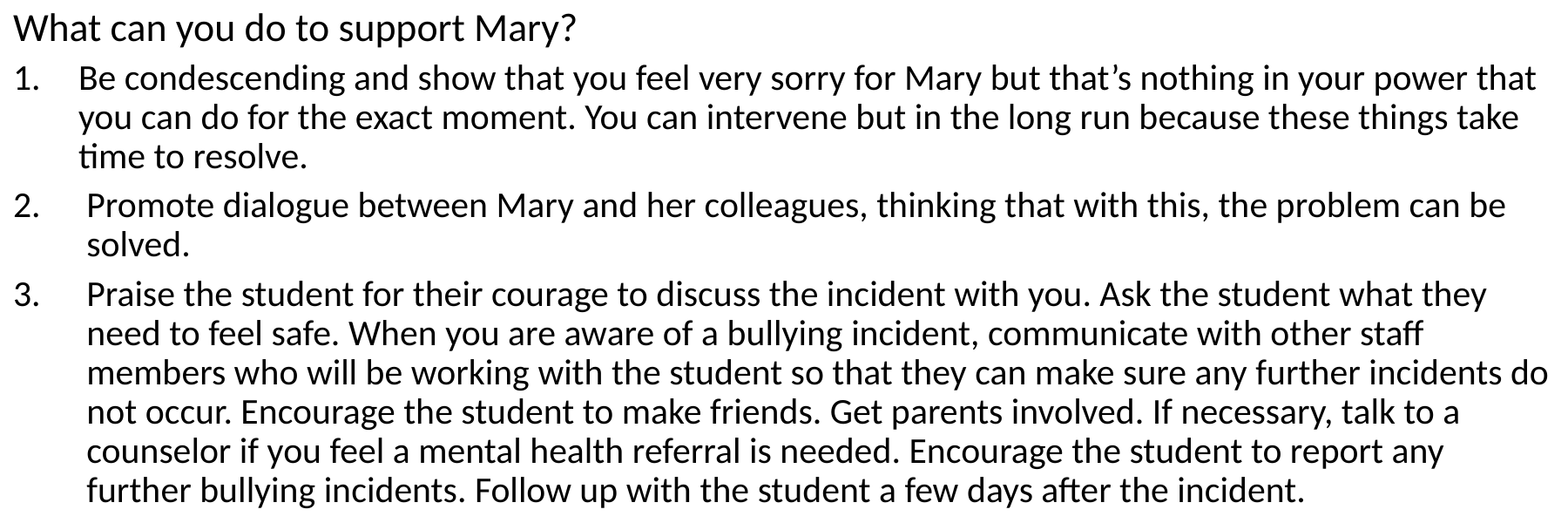

What can you do to support Mary?
Be condescending and show that you feel very sorry for Mary but that’s nothing in your power that you can do for the exact moment. You can intervene but in the long run because these things take time to resolve.
Promote dialogue between Mary and her colleagues, thinking that with this, the problem can be solved.
Praise the student for their courage to discuss the incident with you. Ask the student what they need to feel safe. When you are aware of a bullying incident, communicate with other staff members who will be working with the student so that they can make sure any further incidents do not occur. Encourage the student to make friends. Get parents involved. If necessary, talk to a counselor if you feel a mental health referral is needed. Encourage the student to report any further bullying incidents. Follow up with the student a few days after the incident.